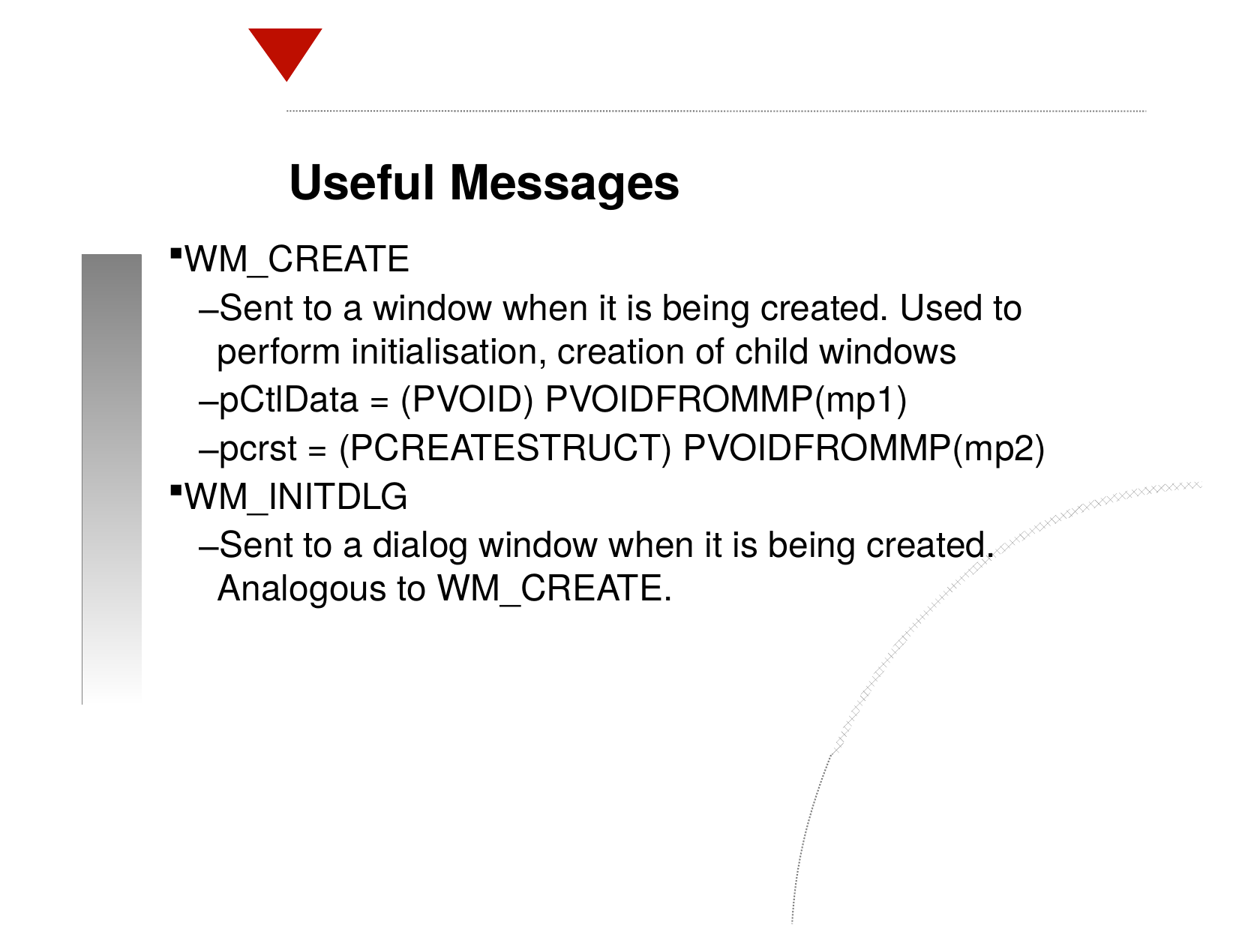

Useful Messages
WM_CREATE
Sent to a window when it is being created. Used to perform initialisation, creation of child windows
pCtlData = (PVOID) PVOIDFROMMP(mp1)
pcrst = (PCREATESTRUCT) PVOIDFROMMP(mp2)
WM_INITDLG
Sent to a dialog window when it is being created. Analogous to WM_CREATE.